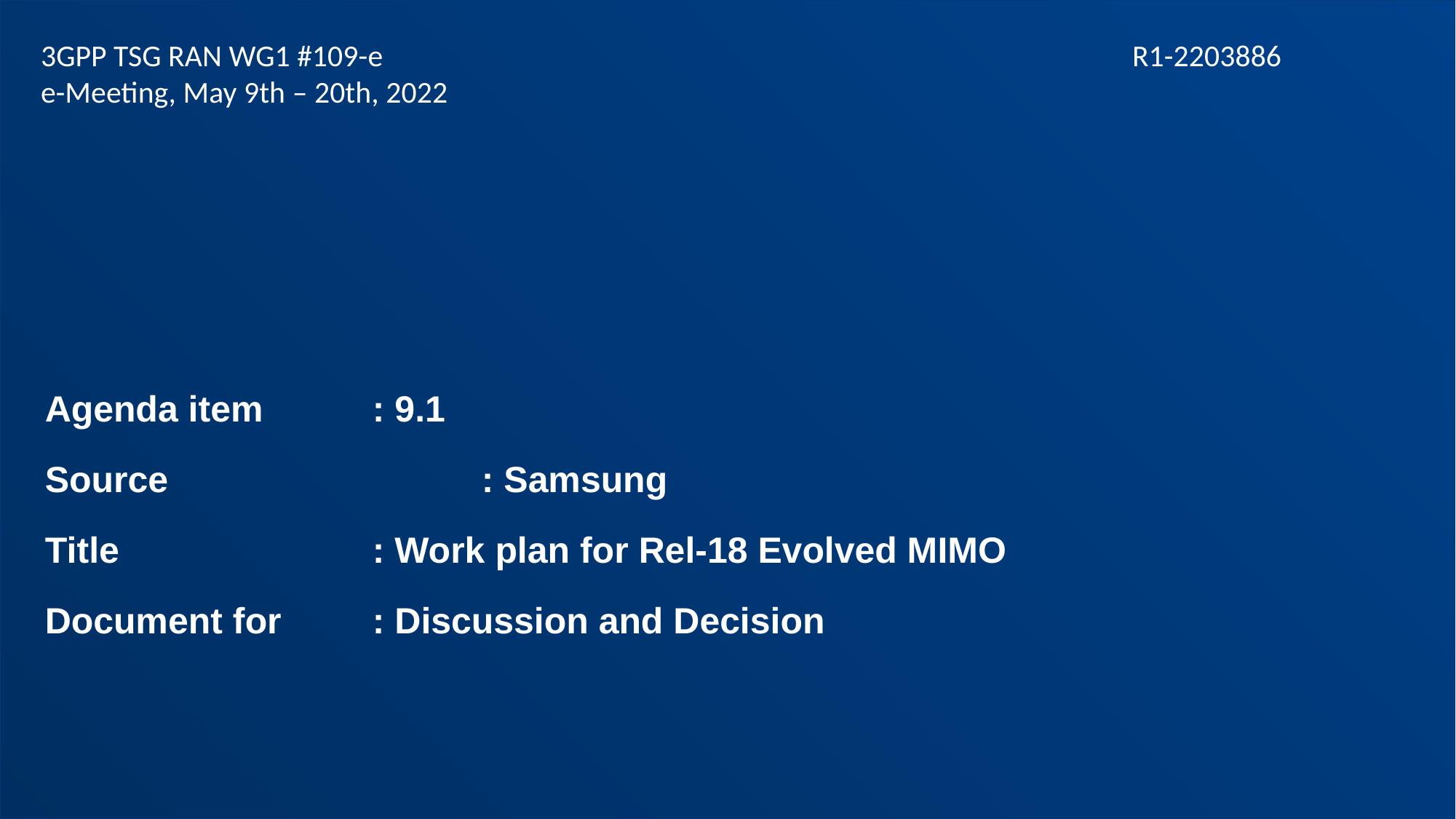

3GPP TSG RAN WG1 #109-e		                                                       		R1-2203886
e-Meeting, May 9th – 20th, 2022
Agenda item	: 9.1
Source			: Samsung
Title			: Work plan for Rel-18 Evolved MIMO
Document for	: Discussion and Decision